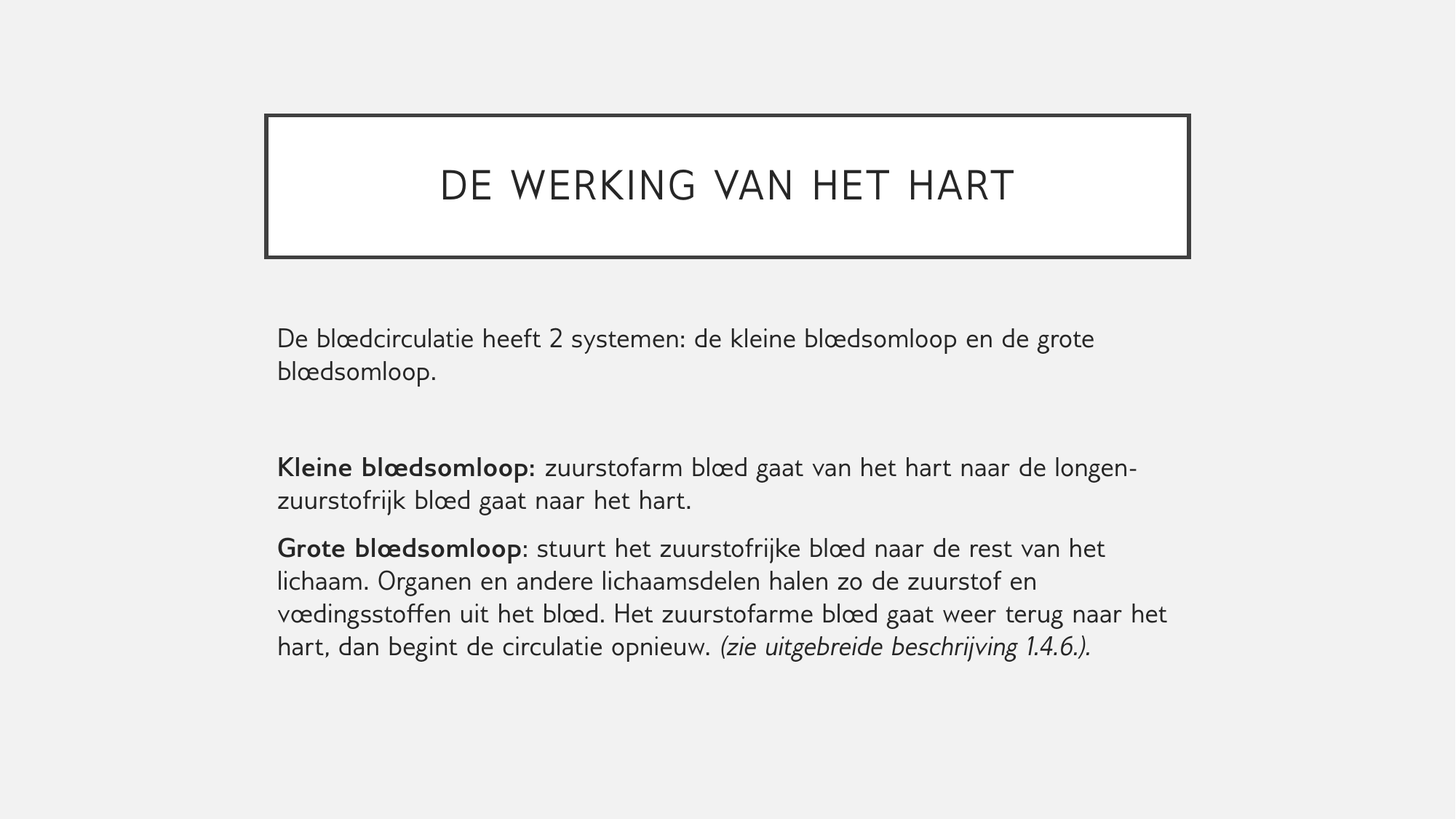

# De werking van het hart
De bloedcirculatie heeft 2 systemen: de kleine bloedsomloop en de grote bloedsomloop.

Kleine bloedsomloop: zuurstofarm bloed gaat van het hart naar de longen- zuurstofrijk bloed gaat naar het hart.
Grote bloedsomloop: stuurt het zuurstofrijke bloed naar de rest van het lichaam. Organen en andere lichaamsdelen halen zo de zuurstof en voedingsstoffen uit het bloed. Het zuurstofarme bloed gaat weer terug naar het hart, dan begint de circulatie opnieuw. (zie uitgebreide beschrijving 1.4.6.).